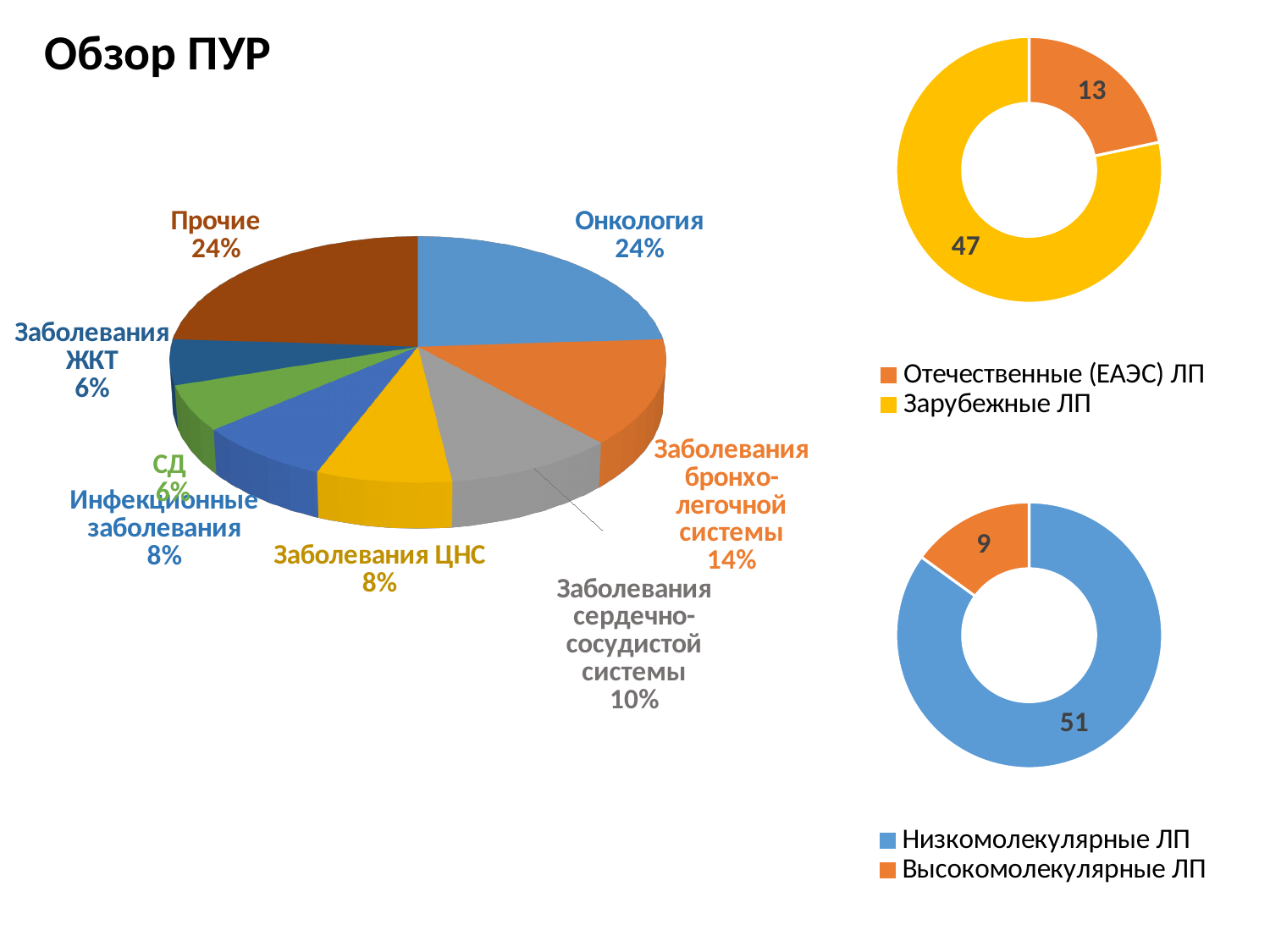

### Chart

| Category | Продажи |
|---|---|
| Отечественные (ЕАЭС) ЛП | 13.0 |
| Зарубежные ЛП | 47.0 |
# Обзор ПУР

[unsupported chart]

### Chart

| Category | Продажи |
|---|---|
| Низкомолекулярные ЛП | 51.0 |
| Высокомолекулярные ЛП | 9.0 |